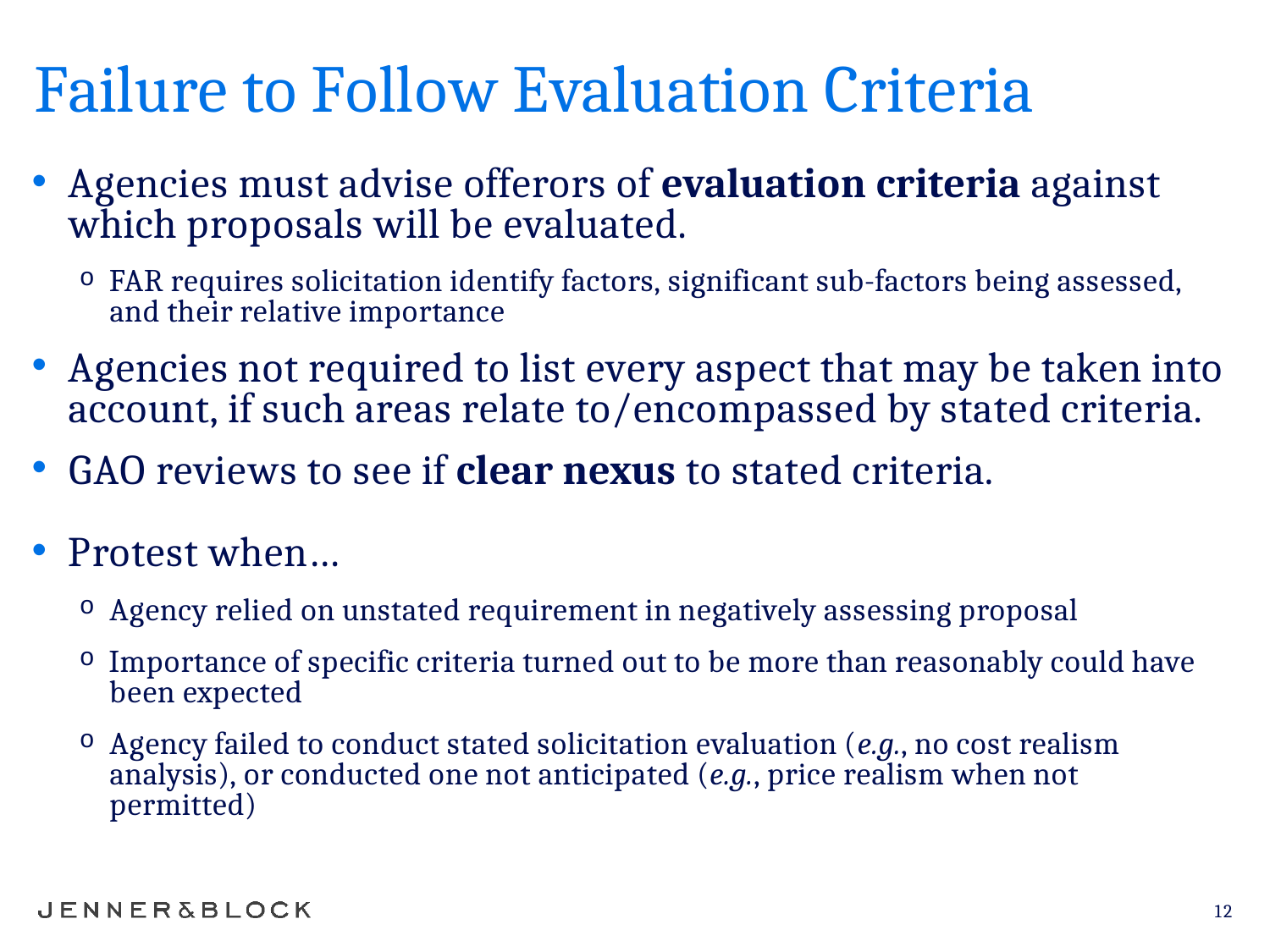

# Failure to Follow Evaluation Criteria
Agencies must advise offerors of evaluation criteria against which proposals will be evaluated.
FAR requires solicitation identify factors, significant sub-factors being assessed, and their relative importance
Agencies not required to list every aspect that may be taken into account, if such areas relate to/encompassed by stated criteria.
GAO reviews to see if clear nexus to stated criteria.
Protest when…
Agency relied on unstated requirement in negatively assessing proposal
Importance of specific criteria turned out to be more than reasonably could have been expected
Agency failed to conduct stated solicitation evaluation (e.g., no cost realism analysis), or conducted one not anticipated (e.g., price realism when not permitted)